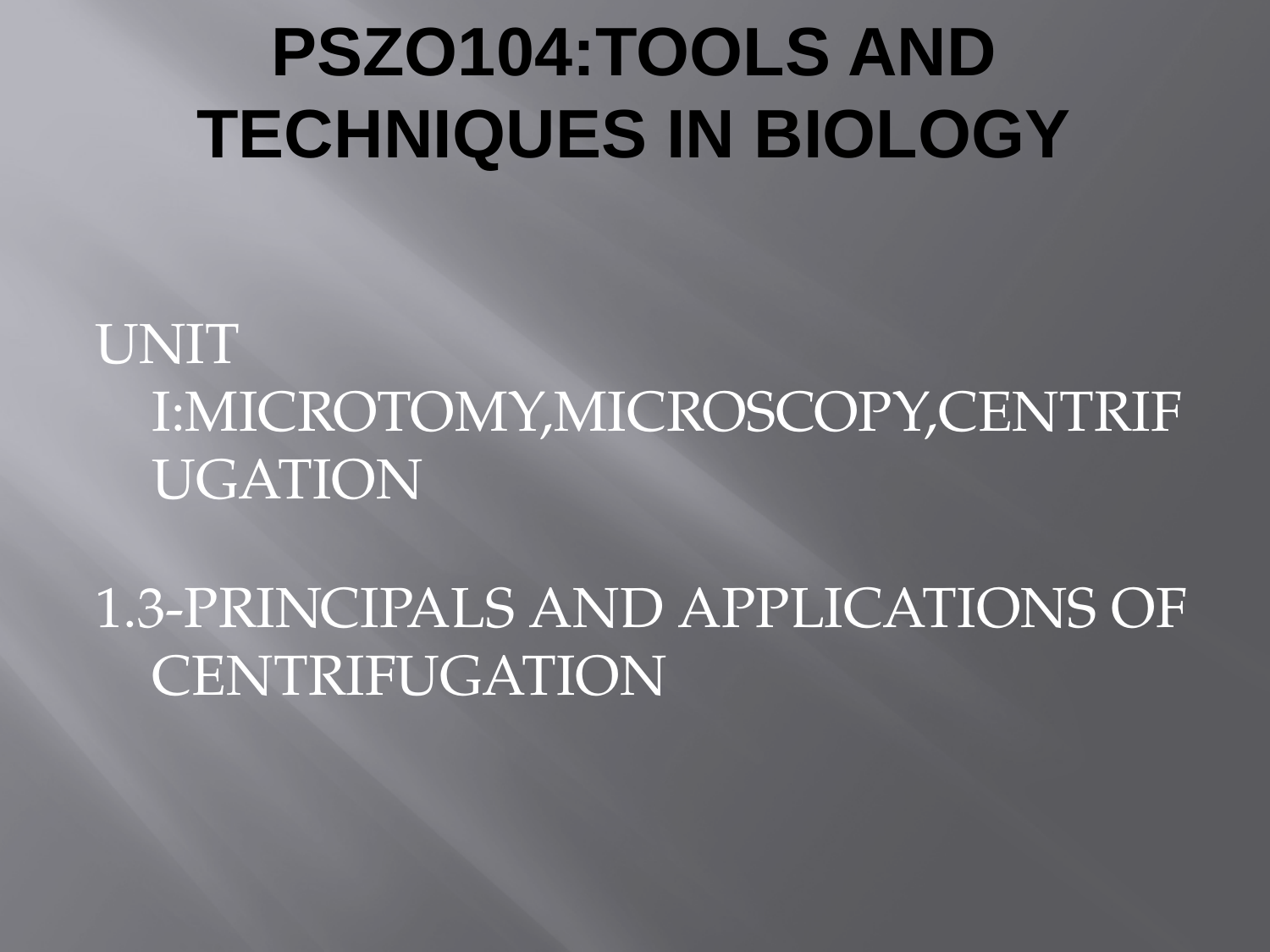

# PSZO104:TOOLS AND TECHNIQUES IN BIOLOGY

UNIT I:MICROTOMY,MICROSCOPY,CENTRIFUGATION

1.3-PRINCIPALS AND APPLICATIONS OF CENTRIFUGATION